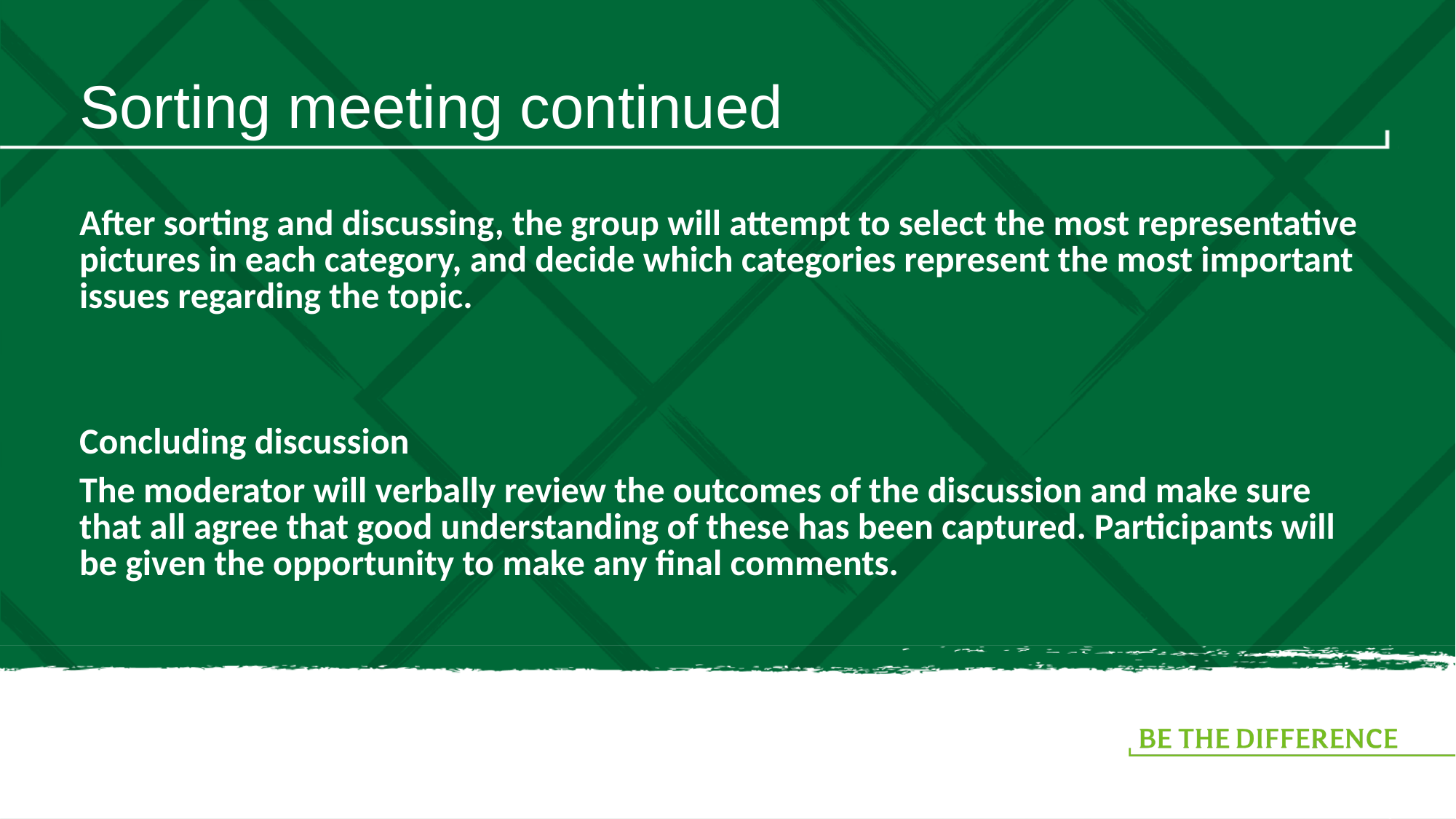

# Sorting meeting continued
After sorting and discussing, the group will attempt to select the most representative pictures in each category, and decide which categories represent the most important issues regarding the topic.

Concluding discussion
The moderator will verbally review the outcomes of the discussion and make sure that all agree that good understanding of these has been captured. Participants will be given the opportunity to make any final comments.